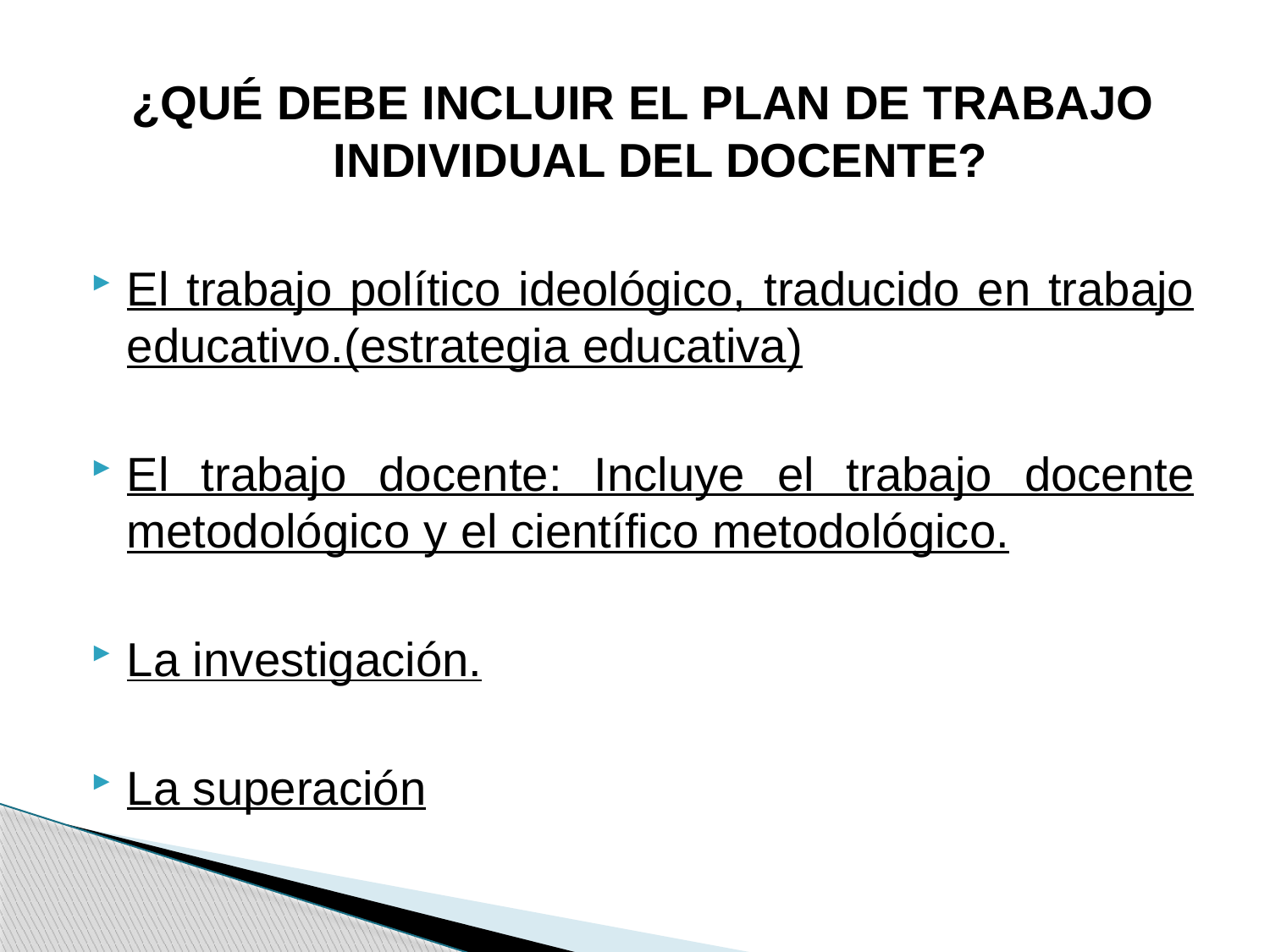

¿QUÉ DEBE INCLUIR EL PLAN DE TRABAJO INDIVIDUAL DEL DOCENTE?

El trabajo político ideológico, traducido en trabajo educativo.(estrategia educativa)

El trabajo docente: Incluye el trabajo docente metodológico y el científico metodológico.

La investigación.

La superación